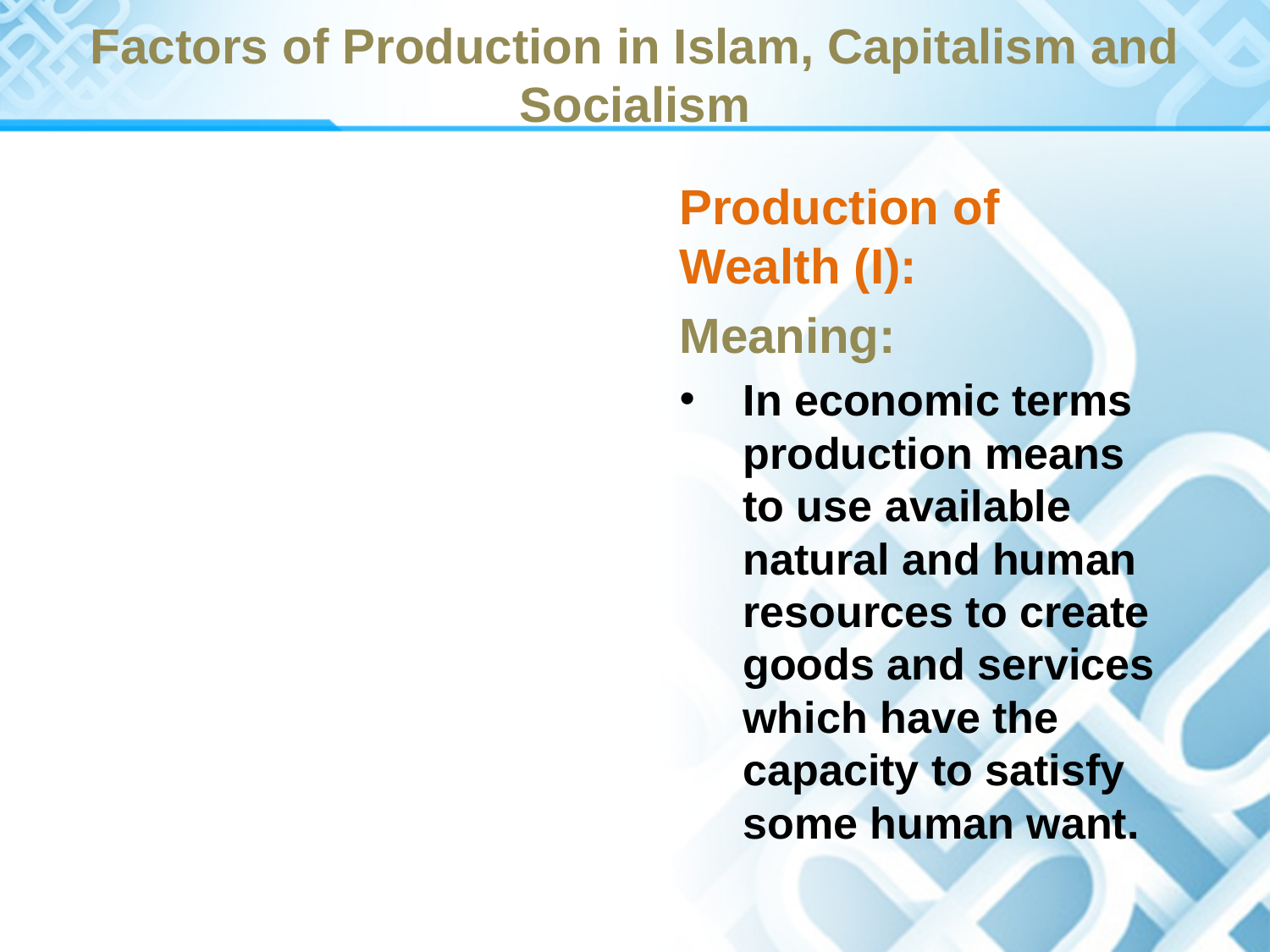

Factors of Production in Islam, Capitalism and Socialism
Production of Wealth (I):
Meaning:
In economic terms production means to use available natural and human resources to create goods and services which have the capacity to satisfy some human want.